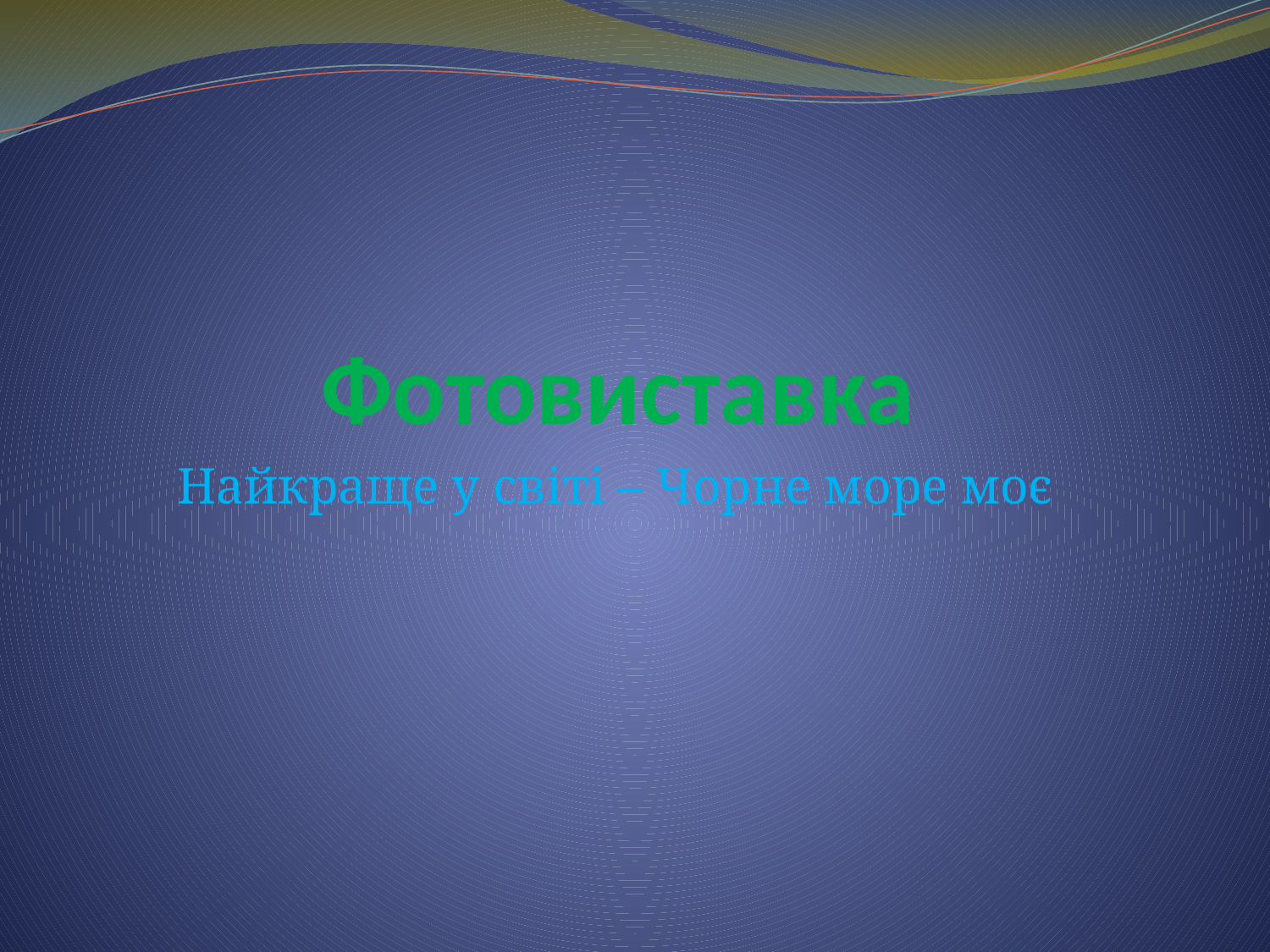

# Фотовиставка
Найкраще у світі – Чорне море моє